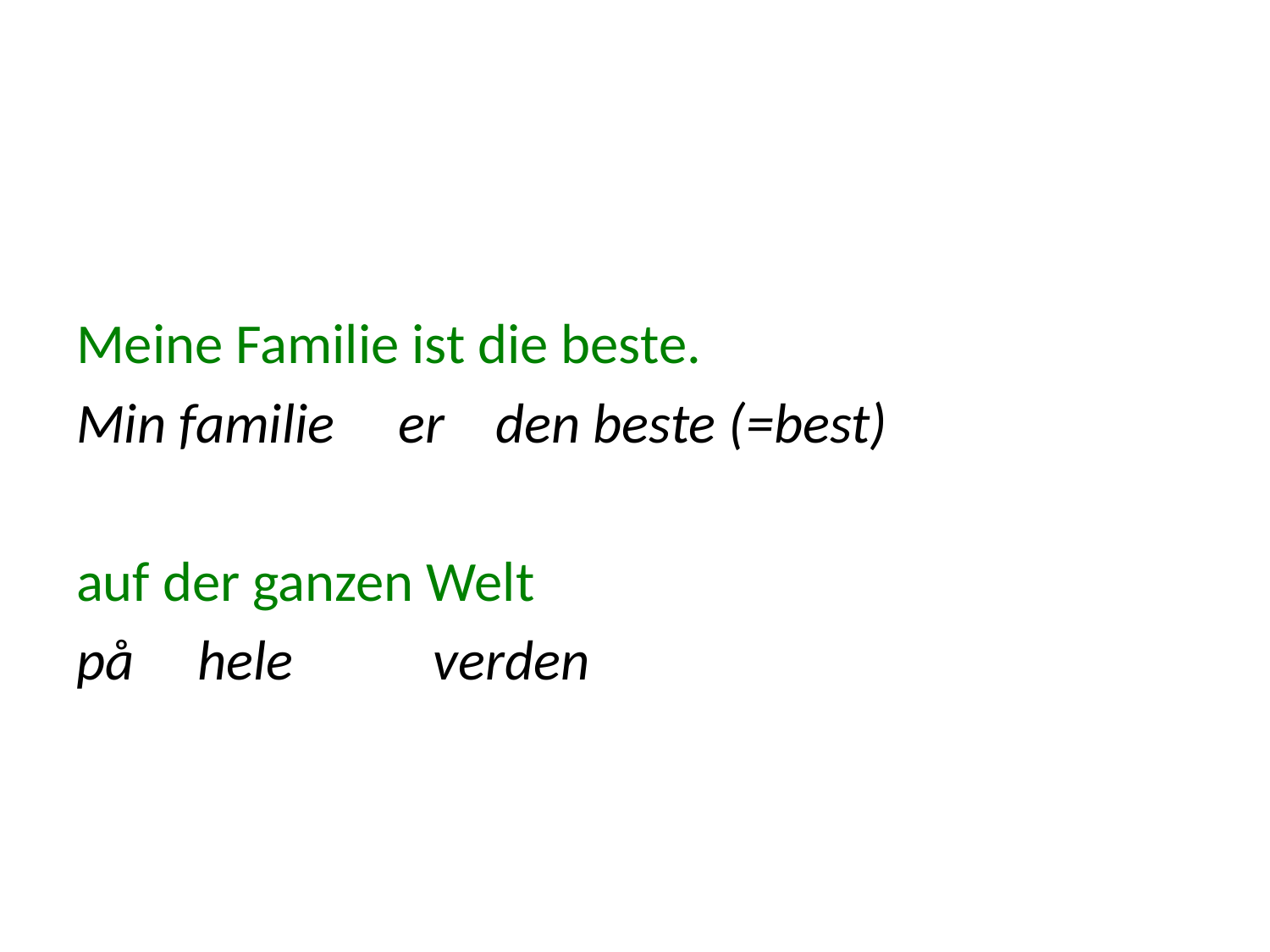

#

Meine Familie ist die beste.
Min familie     er    den beste (=best)

auf der ganzen Welt
på     hele           verden